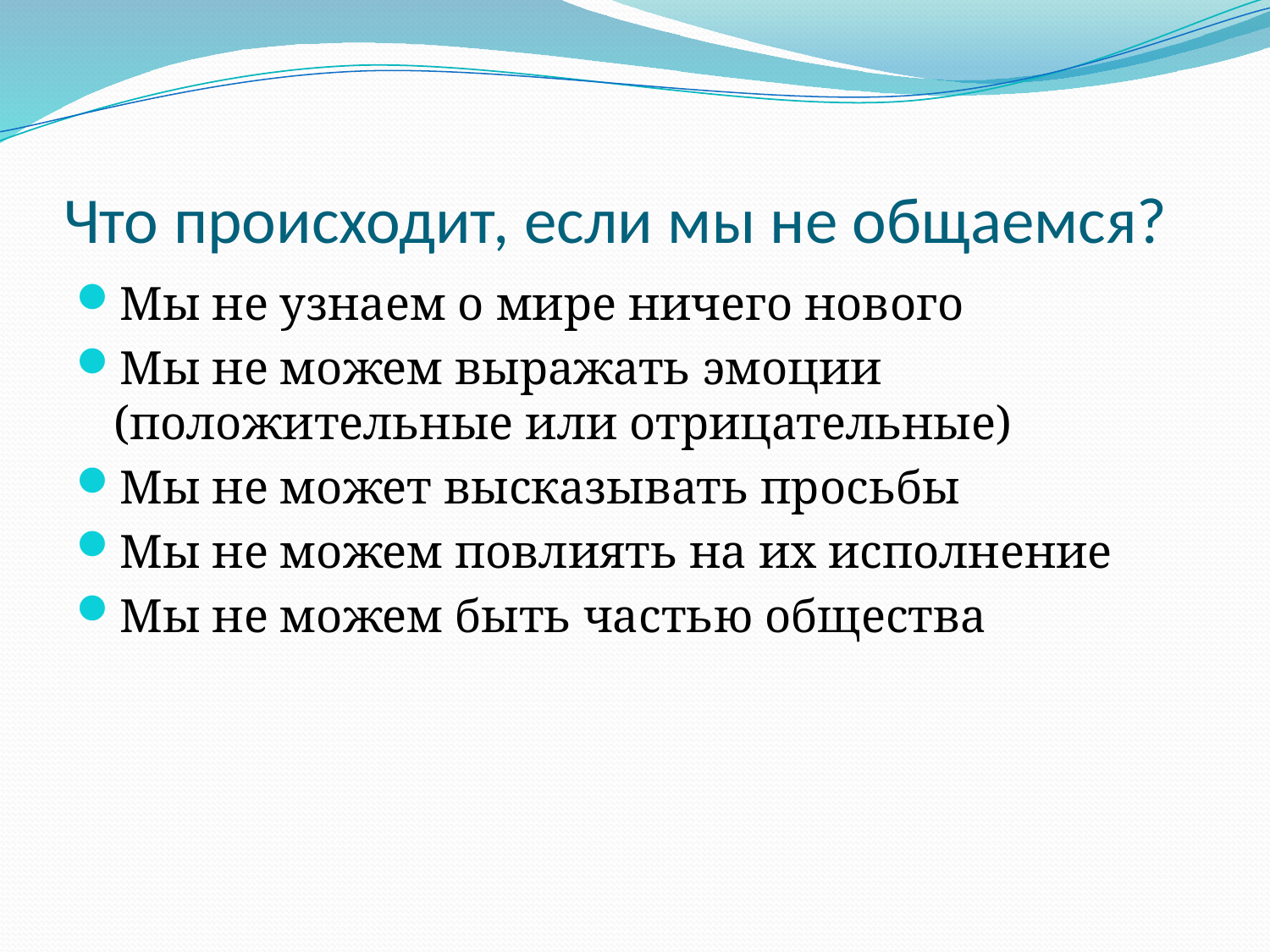

# Что происходит, если мы не общаемся?
Мы не узнаем о мире ничего нового
Мы не можем выражать эмоции (положительные или отрицательные)
Мы не может высказывать просьбы
Мы не можем повлиять на их исполнение
Мы не можем быть частью общества